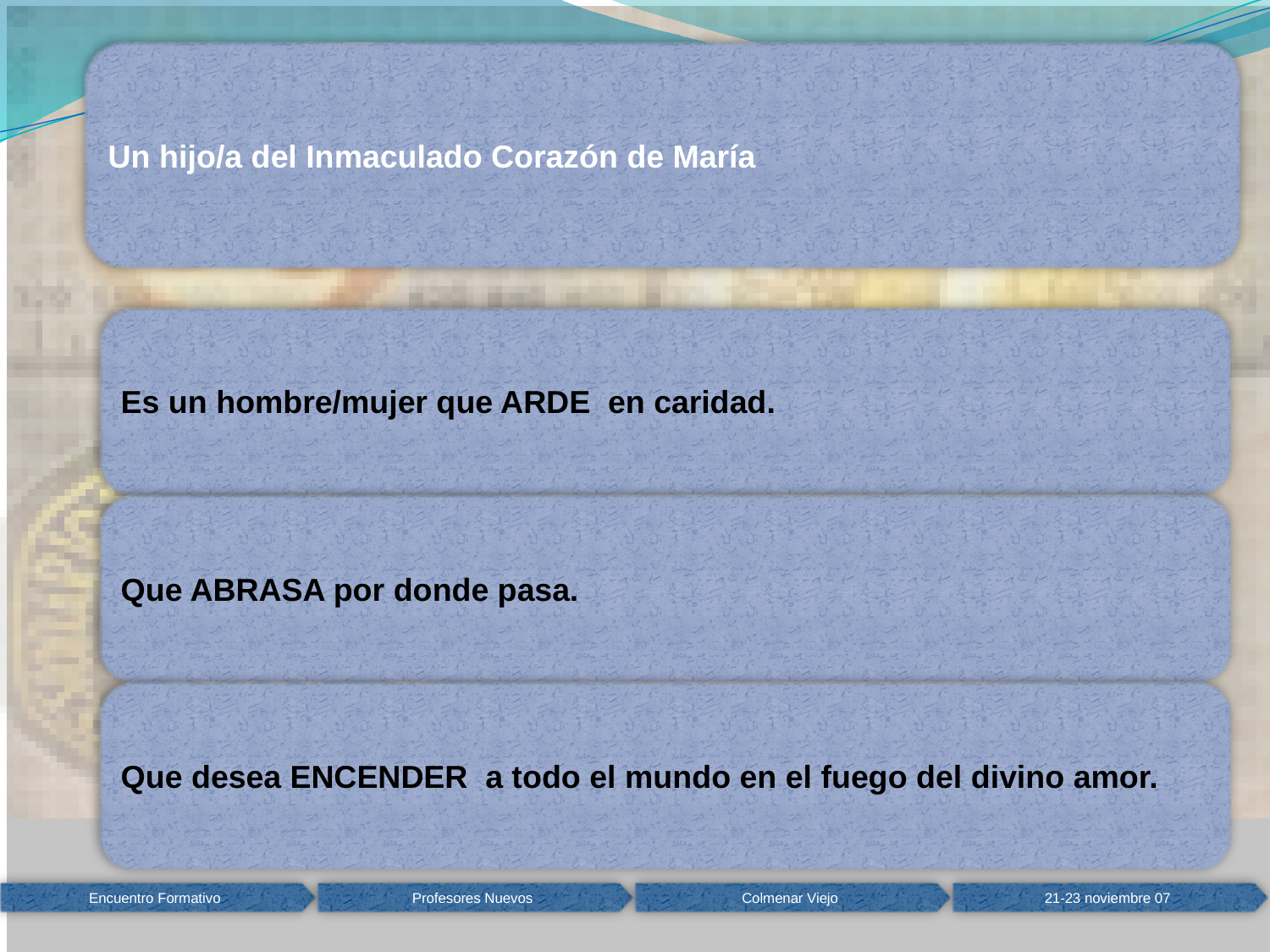

Un hijo/a del Inmaculado Corazón de María
Es un hombre/mujer que ARDE  en caridad.
Que ABRASA por donde pasa.
Que desea ENCENDER  a todo el mundo en el fuego del divino amor.
21-23 noviembre 07
Encuentro Formativo
Profesores Nuevos
Colmenar Viejo